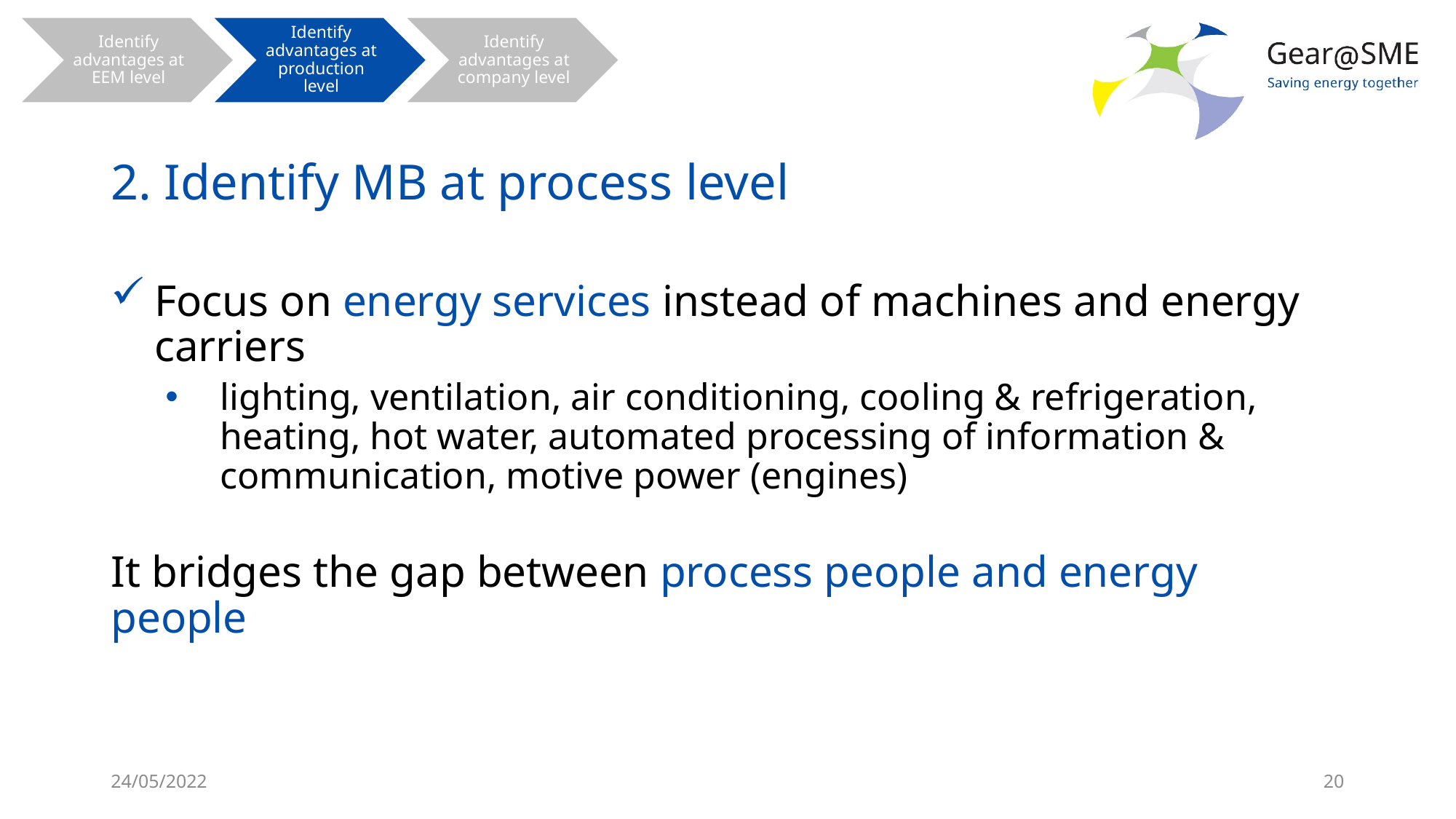

Identify advantages at EEM level
Identify advantages at production level
Identify advantages at company level
# 2. Identify MB at process level

Focus on energy services instead of machines and energy carriers
lighting, ventilation, air conditioning, cooling & refrigeration, heating, hot water, automated processing of information & communication, motive power (engines)

It bridges the gap between process people and energy people

24/05/2022
20